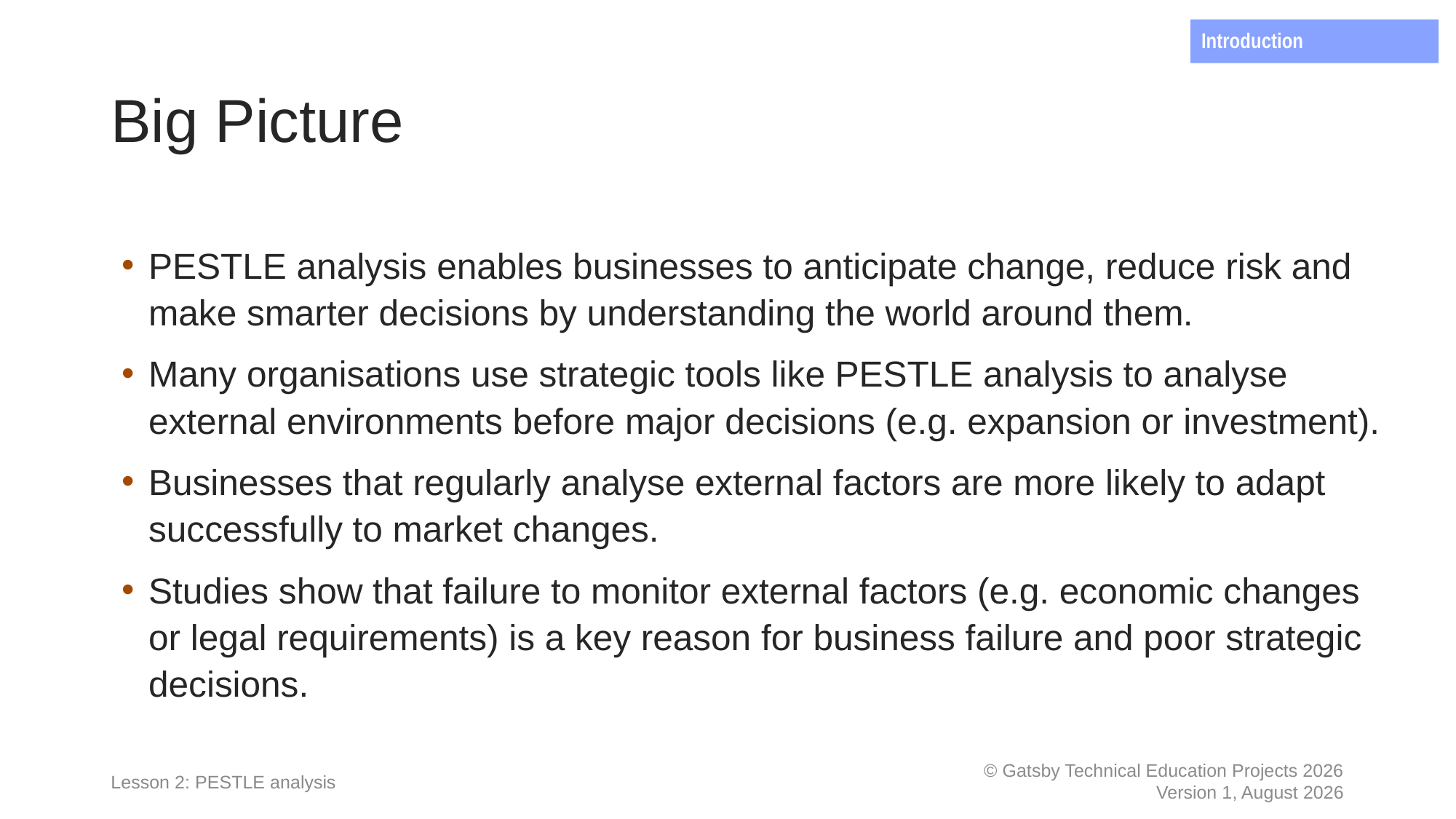

Introduction
# Big Picture
PESTLE analysis enables businesses to anticipate change, reduce risk and make smarter decisions by understanding the world around them.
Many organisations use strategic tools like PESTLE analysis to analyse external environments before major decisions (e.g. expansion or investment).
Businesses that regularly analyse external factors are more likely to adapt successfully to market changes.
Studies show that failure to monitor external factors (e.g. economic changes or legal requirements) is a key reason for business failure and poor strategic decisions.
Lesson 2: PESTLE analysis